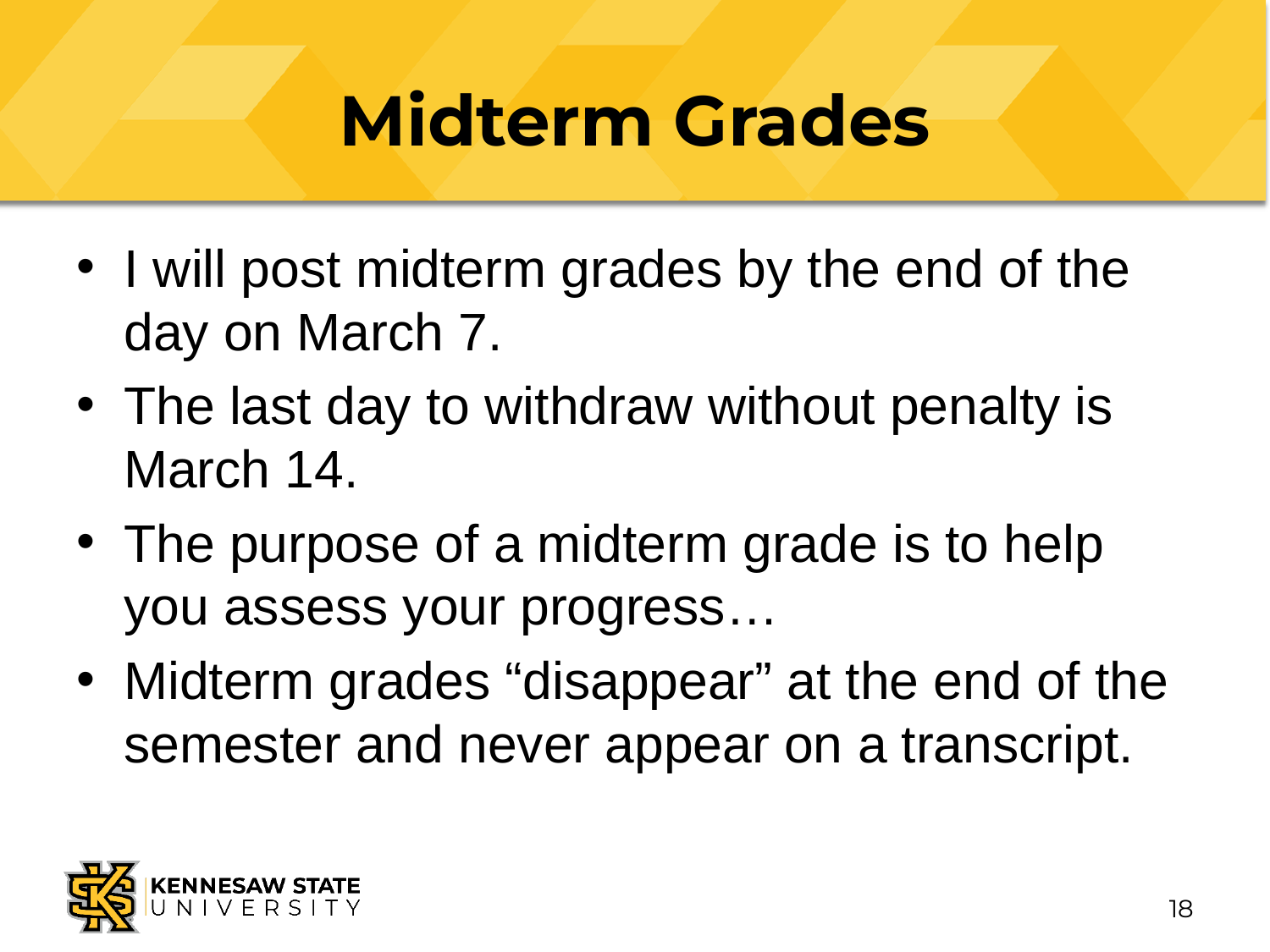

# Midterm Grades
I will post midterm grades by the end of the day on March 7.
The last day to withdraw without penalty is March 14.
The purpose of a midterm grade is to help you assess your progress…
Midterm grades “disappear” at the end of the semester and never appear on a transcript.
18